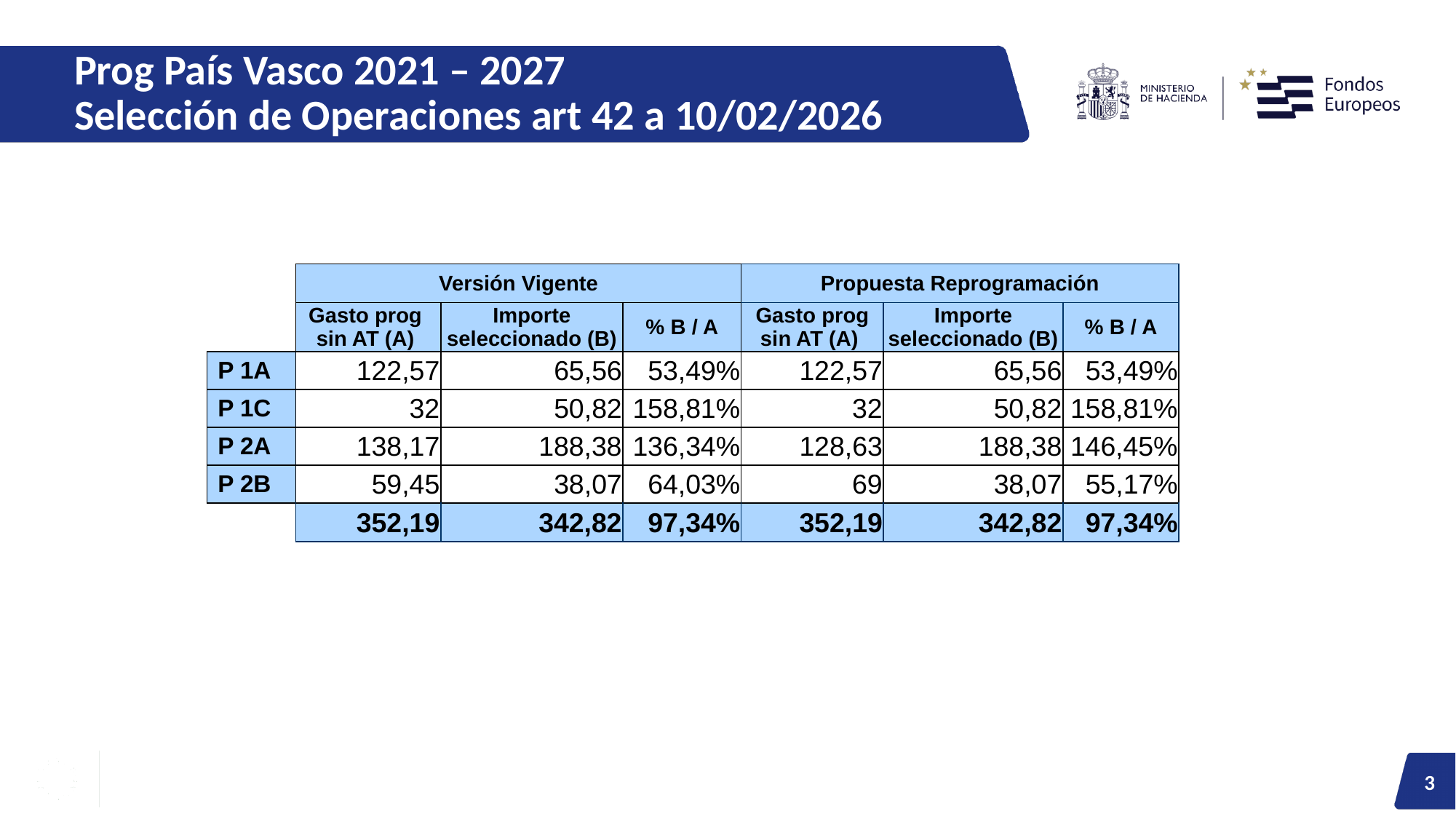

# Prog País Vasco 2021 – 2027 Selección de Operaciones art 42 a 10/02/2026
|  | Versión Vigente |  |  | Propuesta Reprogramación |  |  |
| --- | --- | --- | --- | --- | --- | --- |
|  | Gasto prog sin AT (A) | Importe seleccionado (B) | % B / A | Gasto prog sin AT (A) | Importe seleccionado (B) | % B / A |
| P 1A | 122,57 | 65,56 | 53,49% | 122,57 | 65,56 | 53,49% |
| P 1C | 32 | 50,82 | 158,81% | 32 | 50,82 | 158,81% |
| P 2A | 138,17 | 188,38 | 136,34% | 128,63 | 188,38 | 146,45% |
| P 2B | 59,45 | 38,07 | 64,03% | 69 | 38,07 | 55,17% |
|  | 352,19 | 342,82 | 97,34% | 352,19 | 342,82 | 97,34% |